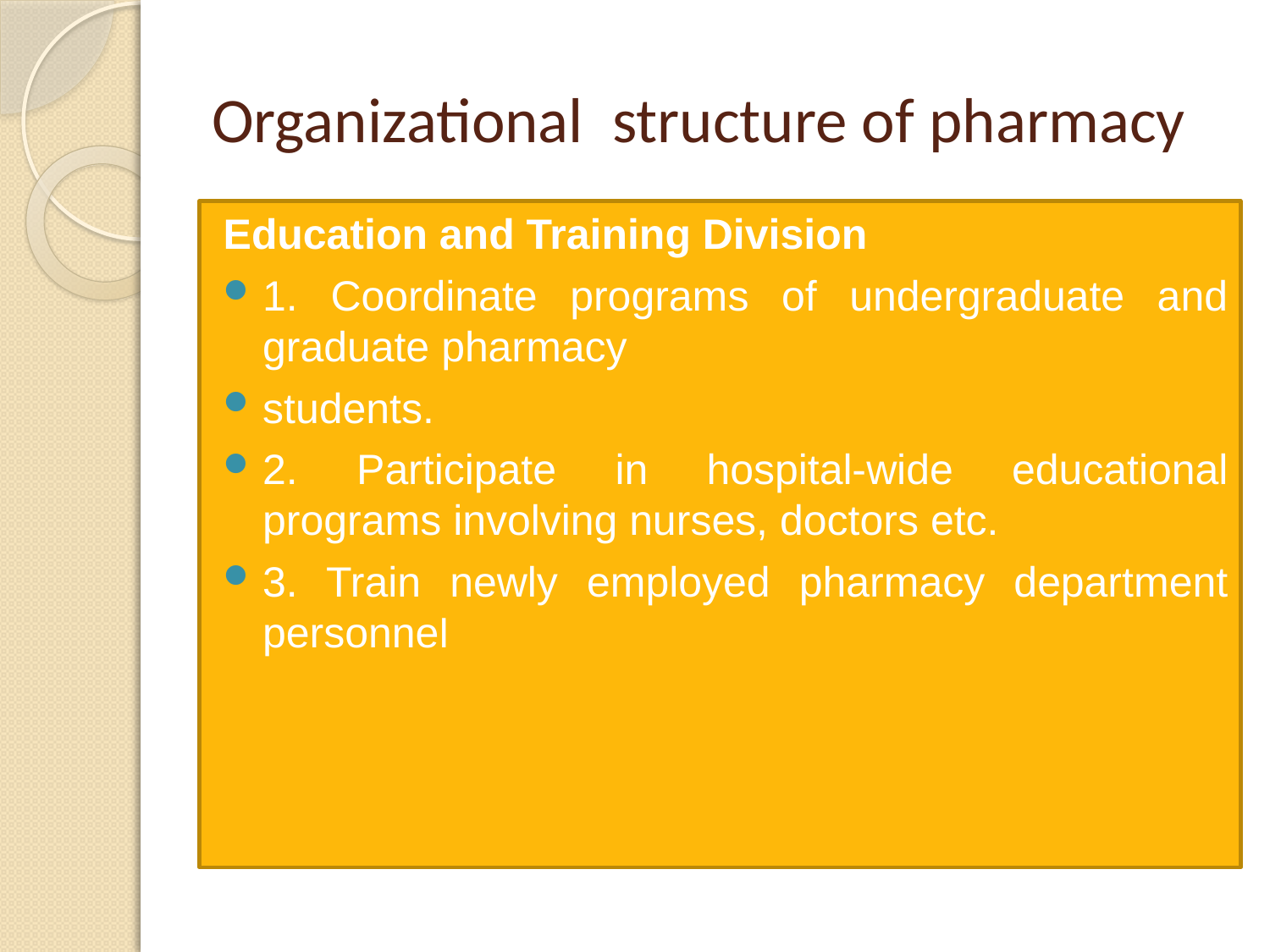

# Organizational  structure of pharmacy
Education and Training Division
1. Coordinate programs of undergraduate and graduate pharmacy
students.
2. Participate in hospital-wide educational programs involving nurses, doctors etc.
3. Train newly employed pharmacy department personnel